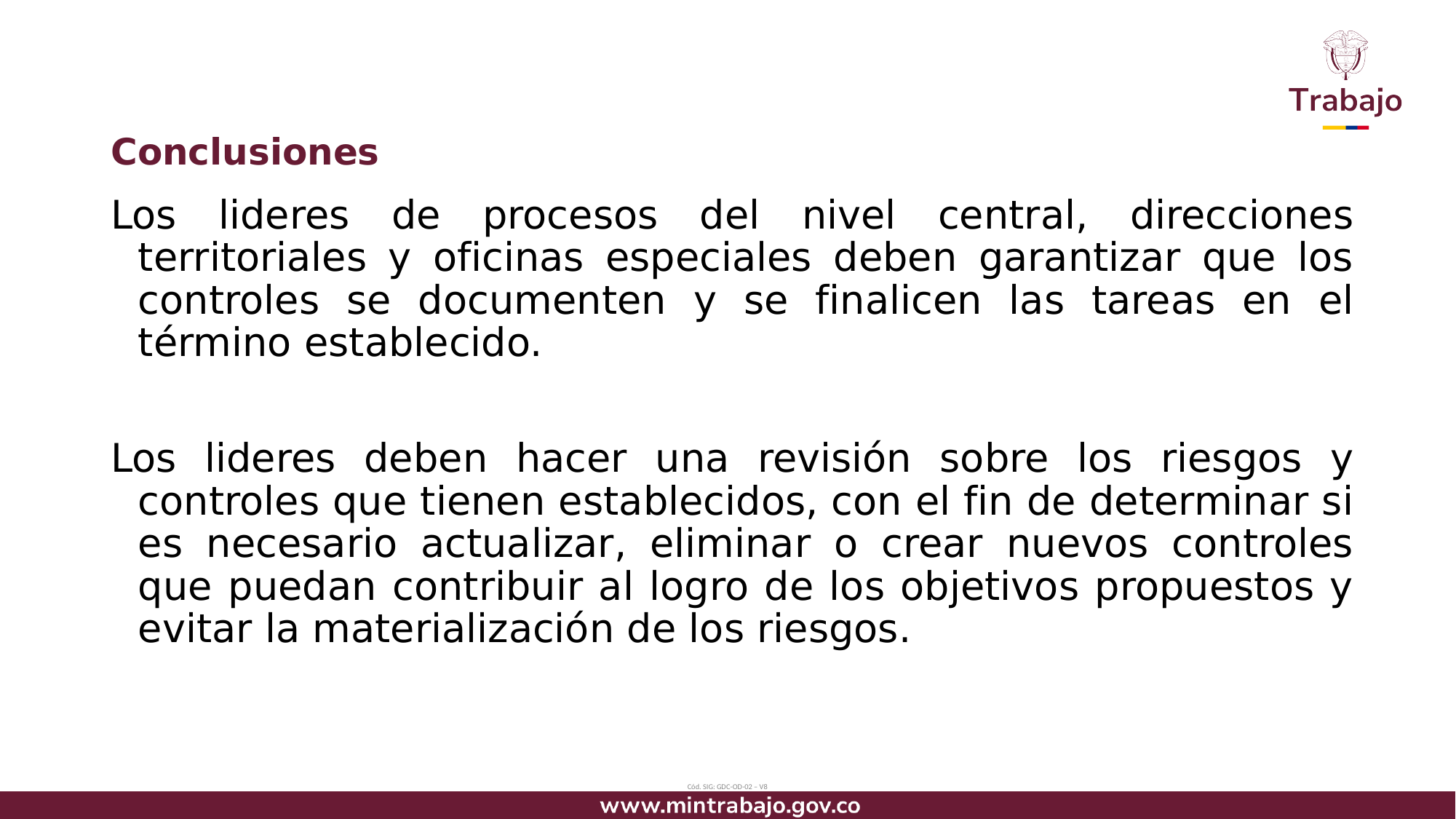

# Conclusiones
Los lideres de procesos del nivel central, direcciones territoriales y oficinas especiales deben garantizar que los controles se documenten y se finalicen las tareas en el término establecido.

Los lideres deben hacer una revisión sobre los riesgos y controles que tienen establecidos, con el fin de determinar si es necesario actualizar, eliminar o crear nuevos controles que puedan contribuir al logro de los objetivos propuestos y evitar la materialización de los riesgos.

Cód. SIG: GDC-OD-02 – V8